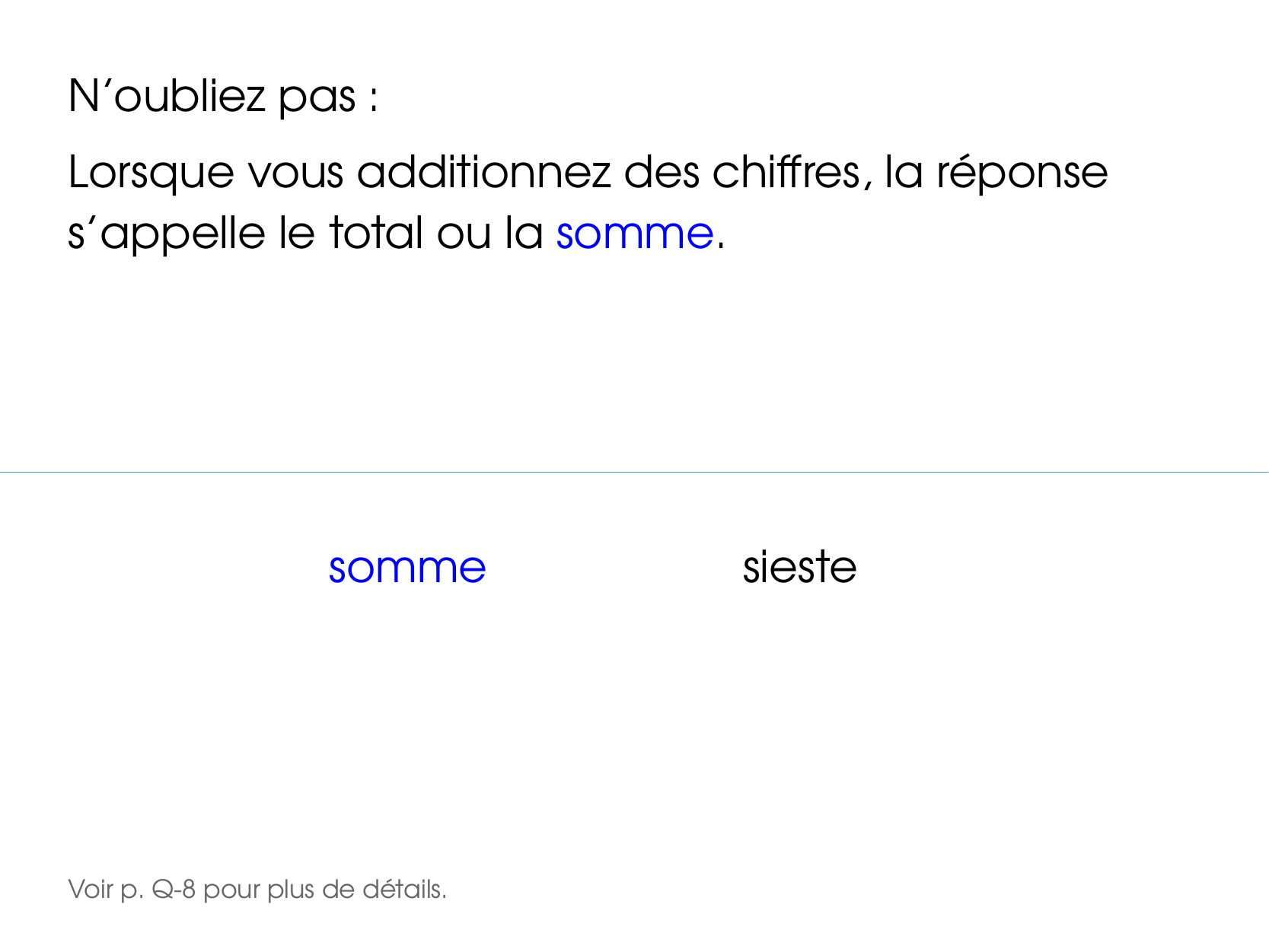

N’oubliez pas :
Lorsque vous additionnez des chiffres, la réponse
s’appelle le total ou la somme.
somme
sieste
Voir p. Q-8 pour plus de détails.